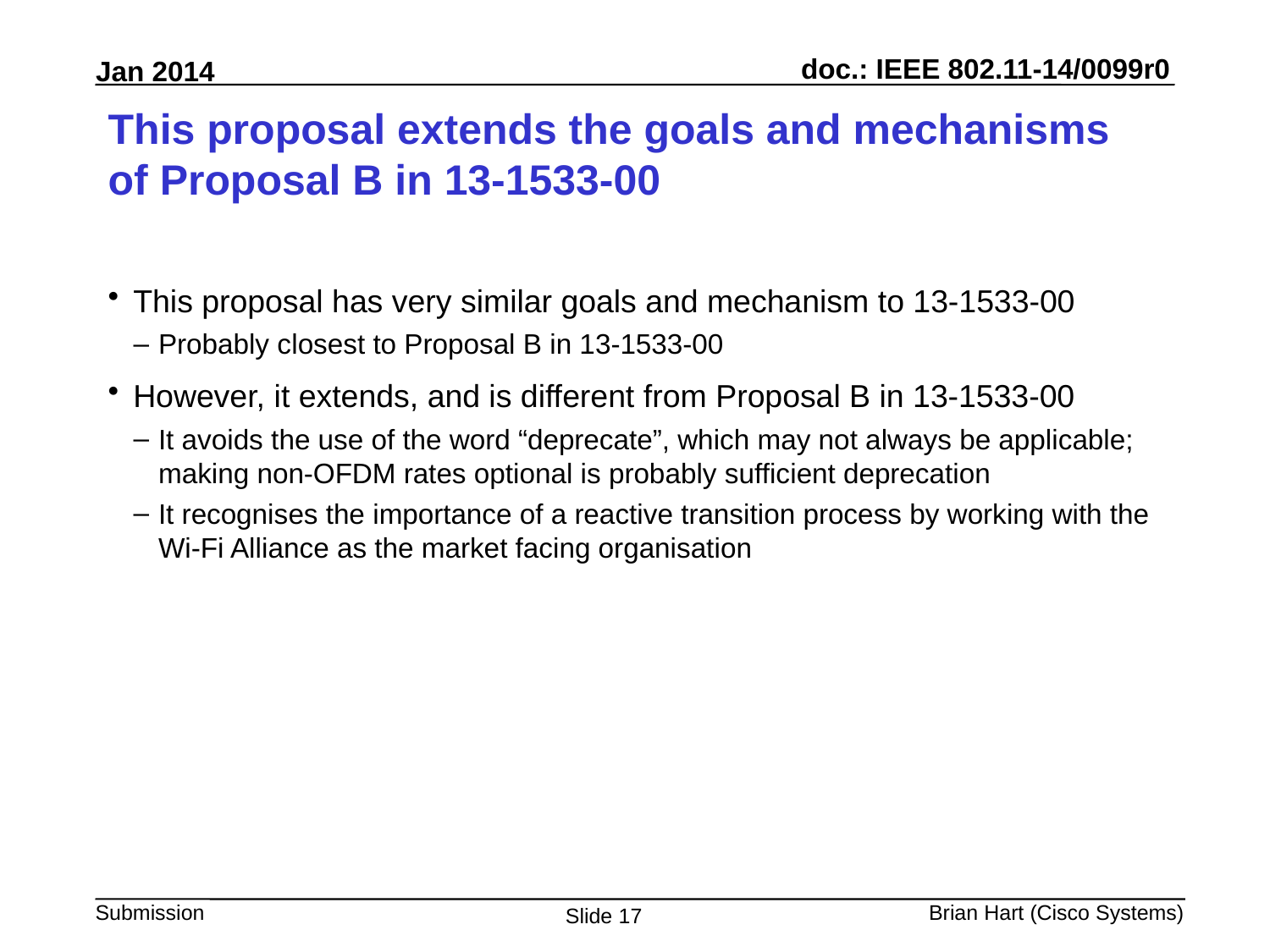

# This proposal extends the goals and mechanisms of Proposal B in 13-1533-00
This proposal has very similar goals and mechanism to 13-1533-00
Probably closest to Proposal B in 13-1533-00
However, it extends, and is different from Proposal B in 13-1533-00
It avoids the use of the word “deprecate”, which may not always be applicable; making non-OFDM rates optional is probably sufficient deprecation
It recognises the importance of a reactive transition process by working with the Wi-Fi Alliance as the market facing organisation